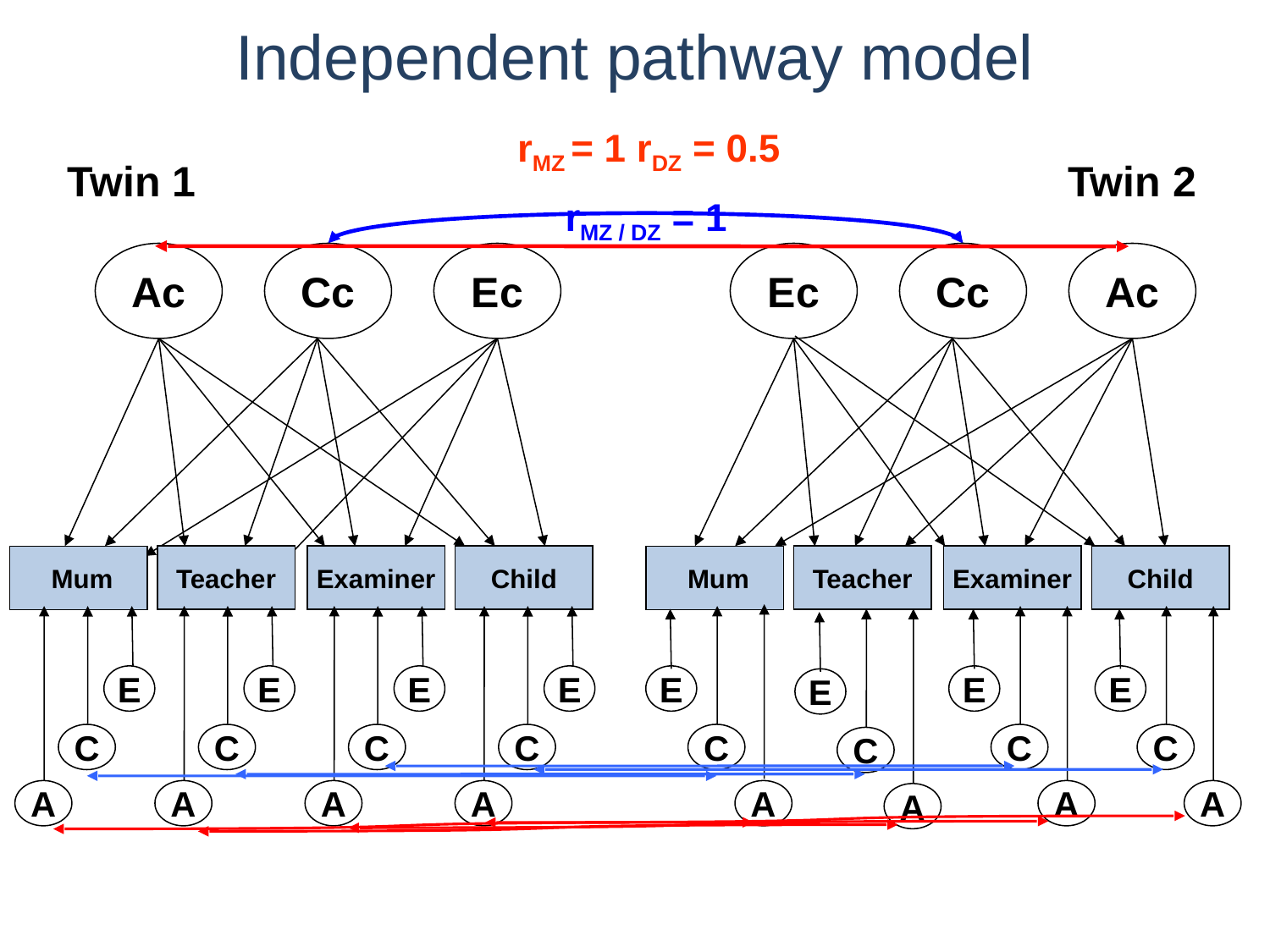

Independent pathway model
rMZ = 1 rDZ = 0.5
Twin 1
Twin 2
rMZ / DZ = 1
Ac
Cc
Ec
Ec
Cc
Ac

Teacher
Examiner
Child
Teacher
Examiner
Child
 Mum
 Mum

E
E
E
E
E
E
E
E
C
C
C
C
C
C
C
C
A
A
A
A
A
A
A
A